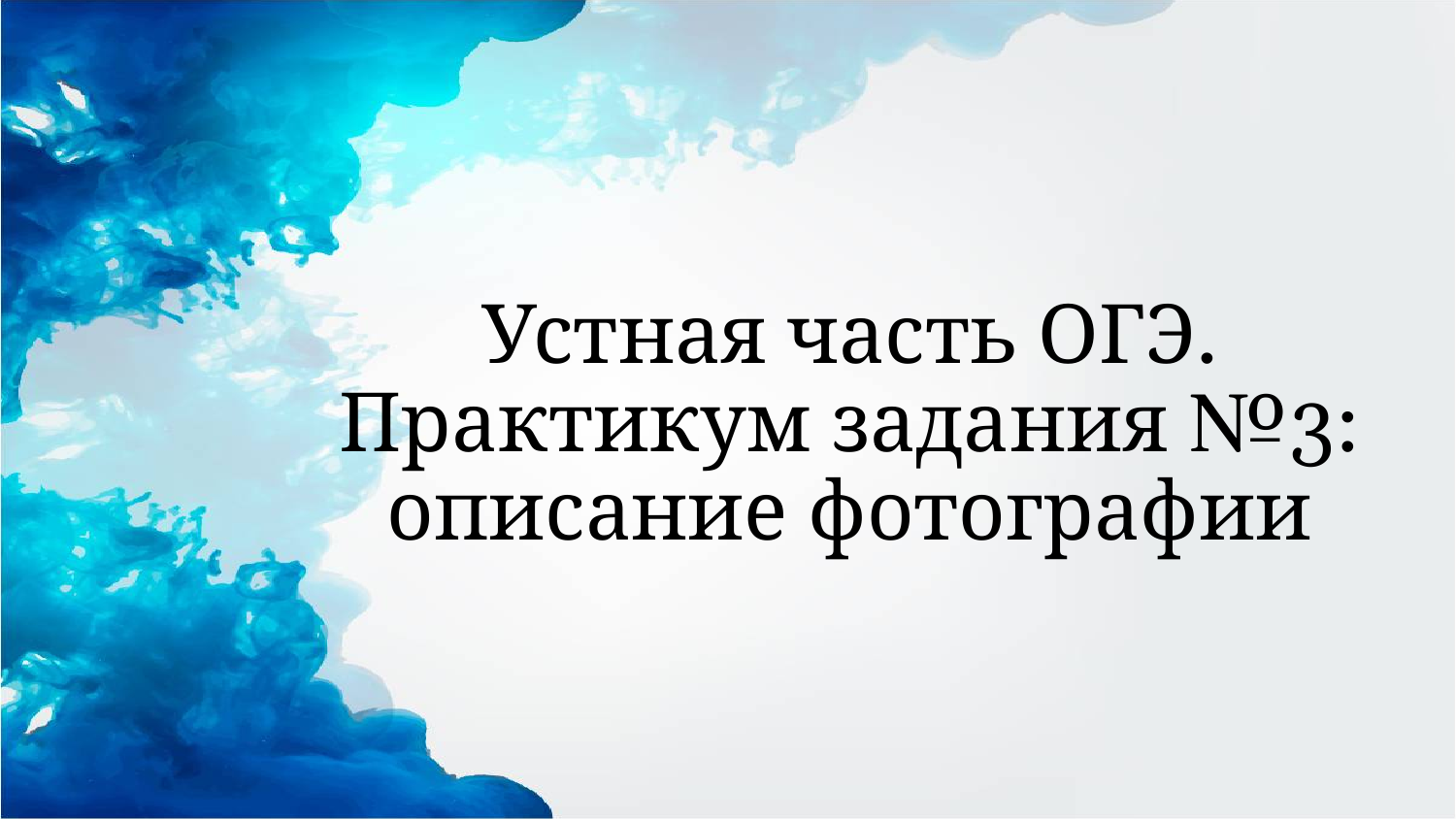

# Устная часть ОГЭ. Практикум задания №3: описание фотографии